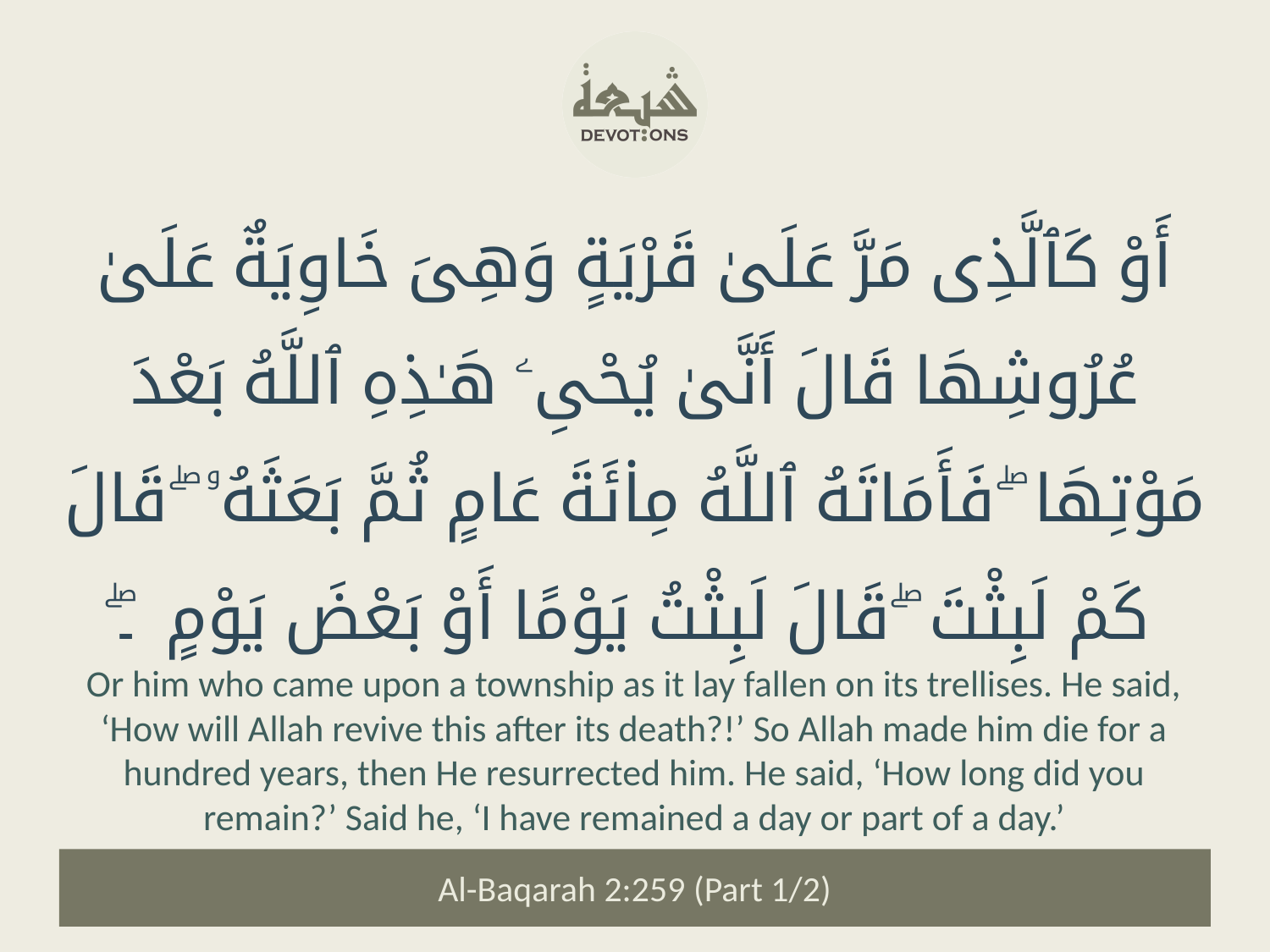

أَوْ كَٱلَّذِى مَرَّ عَلَىٰ قَرْيَةٍ وَهِىَ خَاوِيَةٌ عَلَىٰ عُرُوشِهَا قَالَ أَنَّىٰ يُحْىِۦ هَـٰذِهِ ٱللَّهُ بَعْدَ مَوْتِهَا ۖ فَأَمَاتَهُ ٱللَّهُ مِا۟ئَةَ عَامٍ ثُمَّ بَعَثَهُۥ ۖ قَالَ كَمْ لَبِثْتَ ۖ قَالَ لَبِثْتُ يَوْمًا أَوْ بَعْضَ يَوْمٍ  ۔ۖ
Or him who came upon a township as it lay fallen on its trellises. He said, ‘How will Allah revive this after its death?!’ So Allah made him die for a hundred years, then He resurrected him. He said, ‘How long did you remain?’ Said he, ‘I have remained a day or part of a day.’
Al-Baqarah 2:259 (Part 1/2)